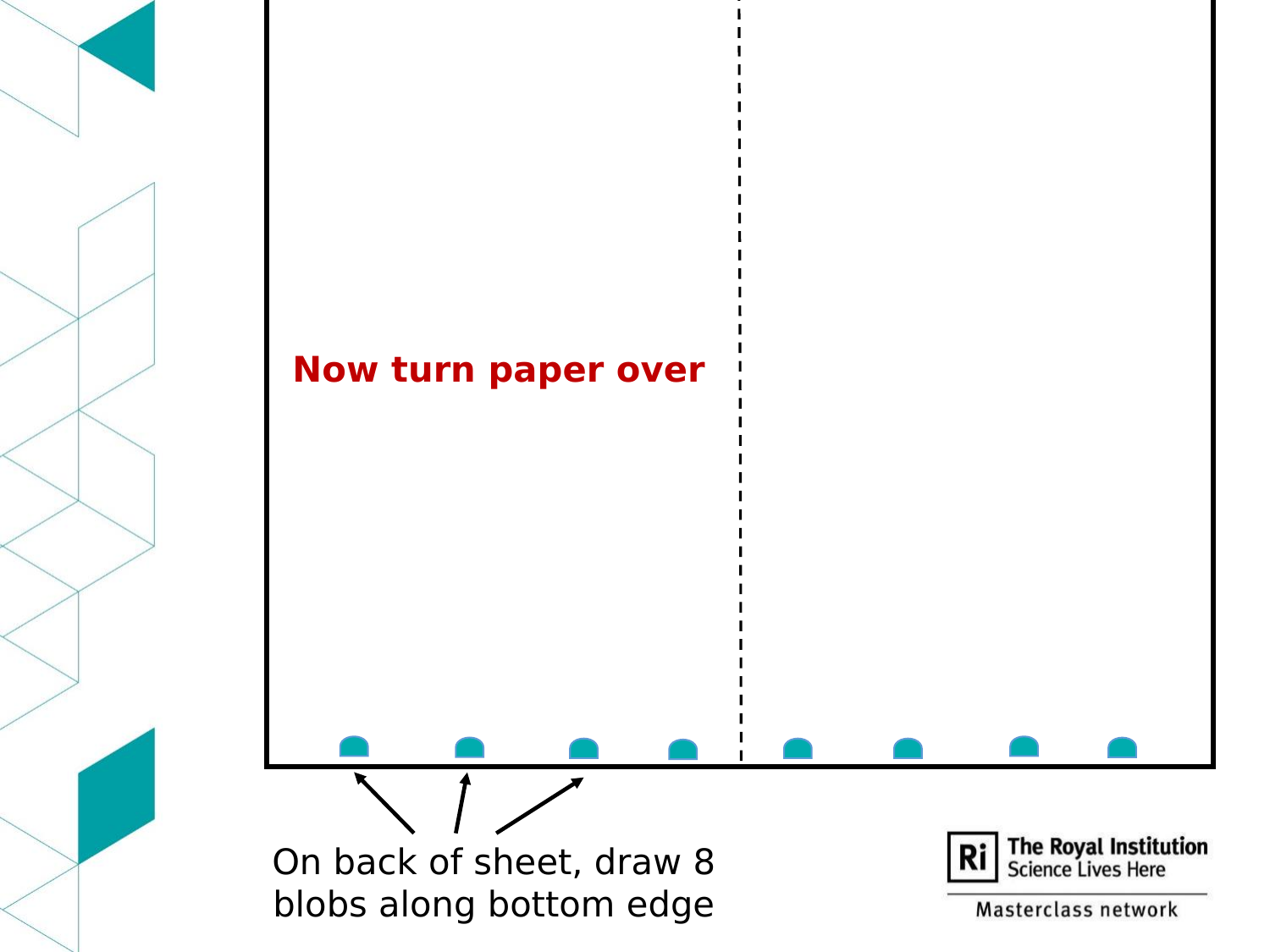

Now turn paper over

On back of sheet, draw 8 blobs along bottom edge